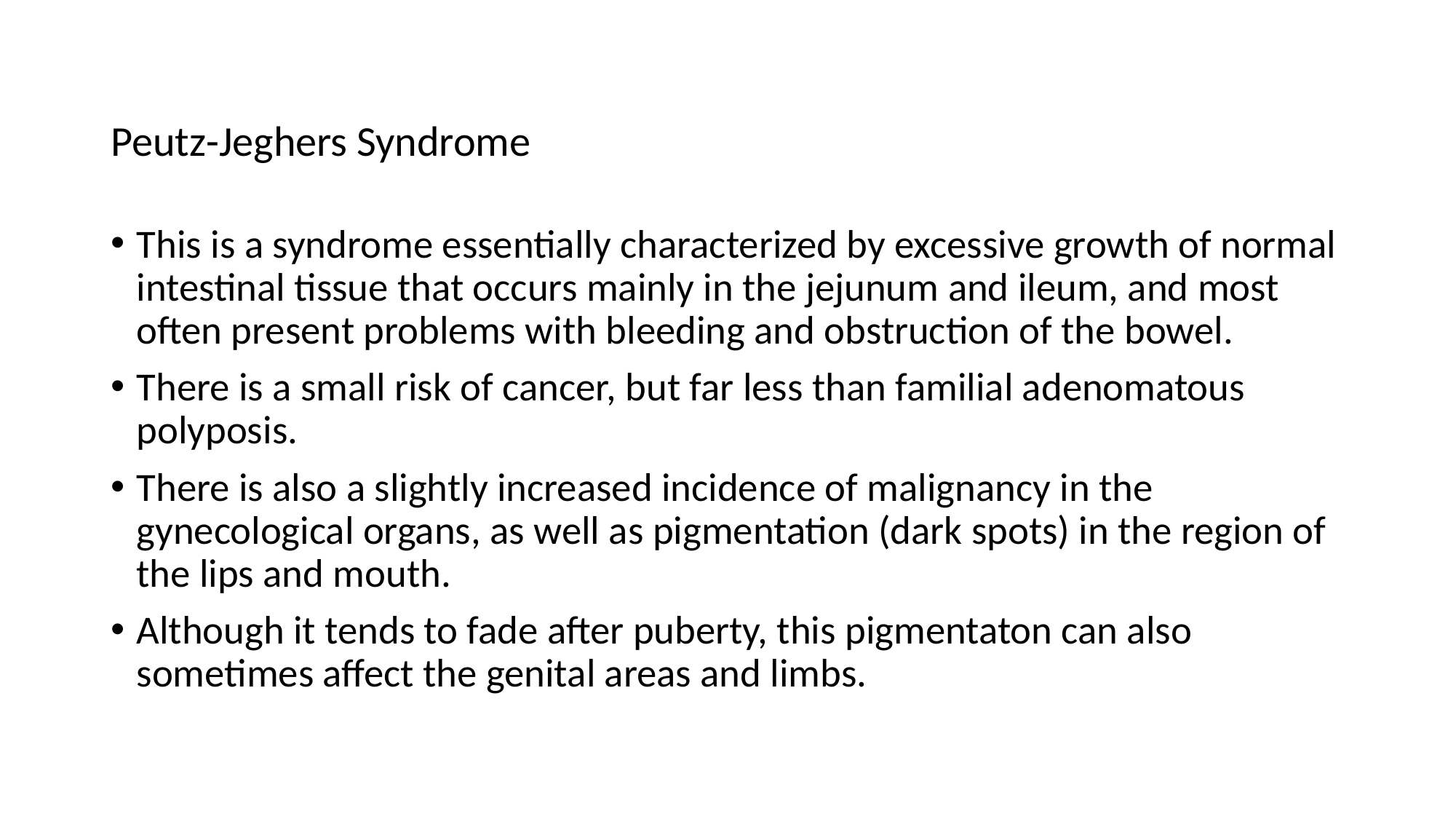

# Peutz-Jeghers Syndrome
This is a syndrome essentially characterized by excessive growth of normal intestinal tissue that occurs mainly in the jejunum and ileum, and most often present problems with bleeding and obstruction of the bowel.
There is a small risk of cancer, but far less than familial adenomatous polyposis.
There is also a slightly increased incidence of malignancy in the gynecological organs, as well as pigmentation (dark spots) in the region of the lips and mouth.
Although it tends to fade after puberty, this pigmentaton can also sometimes affect the genital areas and limbs.